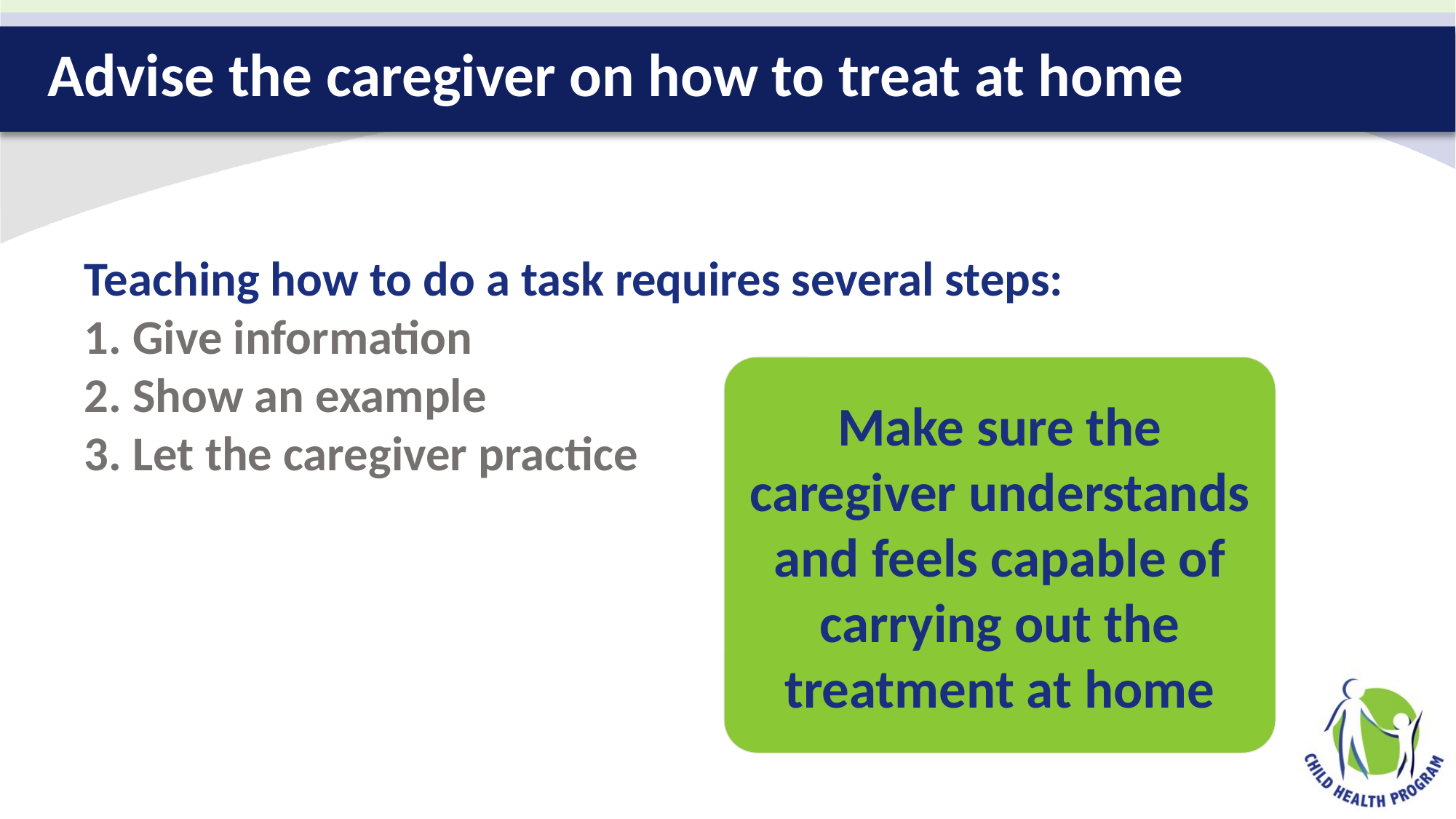

# Advise the caregiver on how to treat at home
Teaching how to do a task requires several steps:
1. Give information
2. Show an example
3. Let the caregiver practice
Make sure the caregiver understands and feels capable of carrying out the treatment at home